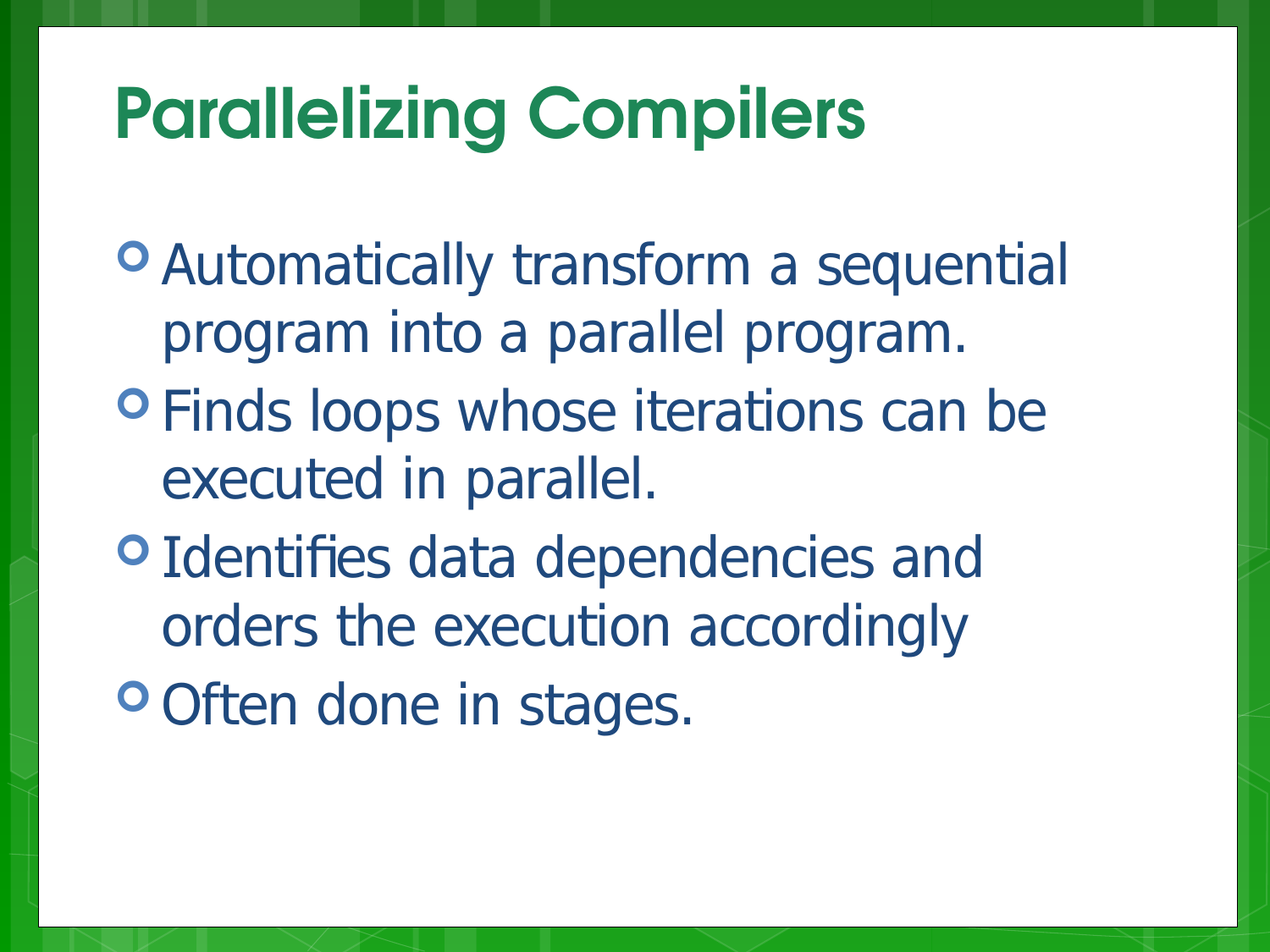

# Parallelizing Compilers
Automatically transform a sequential program into a parallel program.
Finds loops whose iterations can be executed in parallel.
Identifies data dependencies and orders the execution accordingly
Often done in stages.